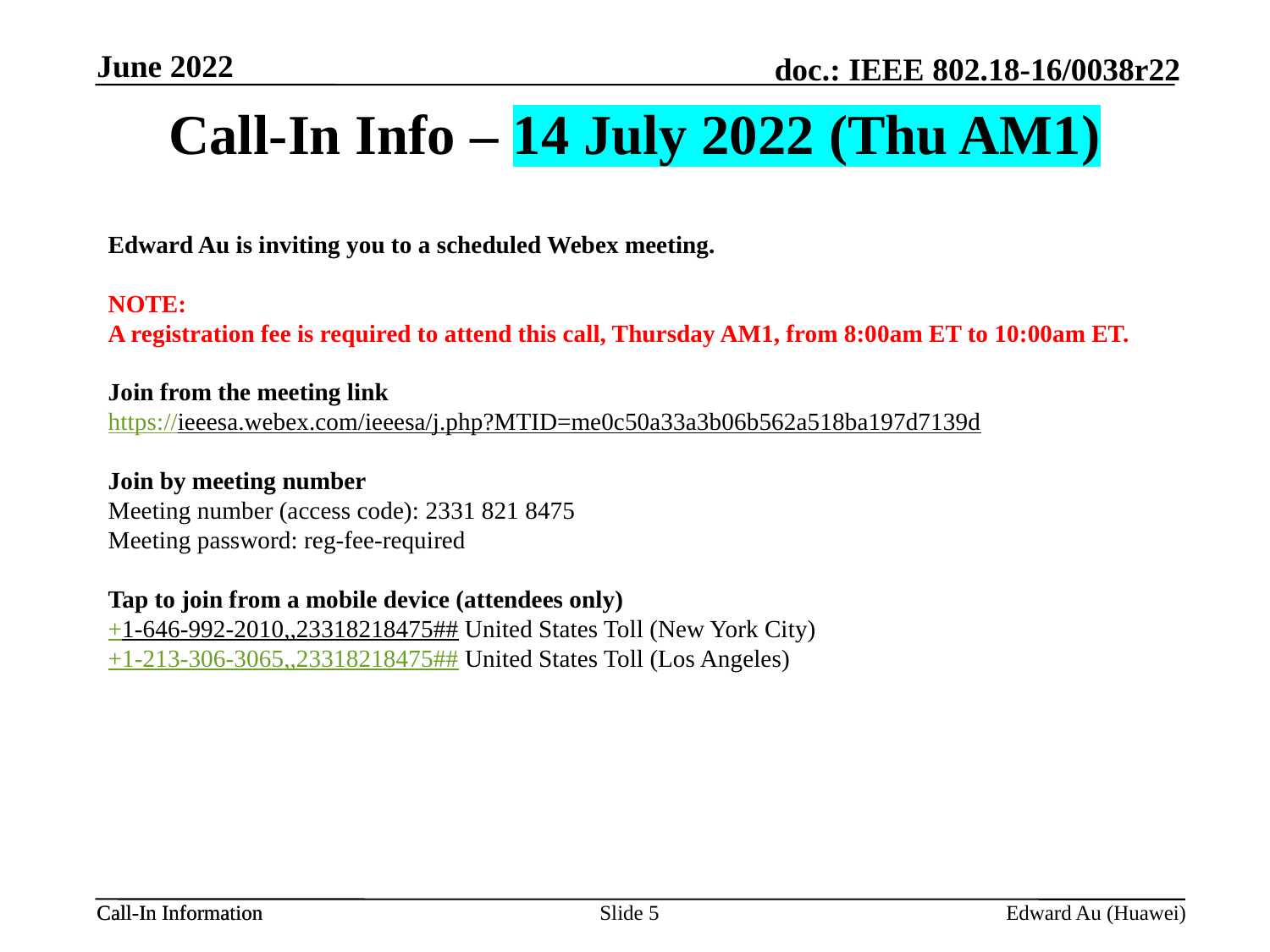

June 2022
# Call-In Info – 14 July 2022 (Thu AM1)
Edward Au is inviting you to a scheduled Webex meeting.

NOTE:
A registration fee is required to attend this call, Thursday AM1, from 8:00am ET to 10:00am ET.

Join from the meeting link
https://ieeesa.webex.com/ieeesa/j.php?MTID=me0c50a33a3b06b562a518ba197d7139d

Join by meeting number
Meeting number (access code): 2331 821 8475
Meeting password: reg-fee-required

Tap to join from a mobile device (attendees only)
+1-646-992-2010,,23318218475## United States Toll (New York City)
+1-213-306-3065,,23318218475## United States Toll (Los Angeles)

Slide 5
Edward Au (Huawei)